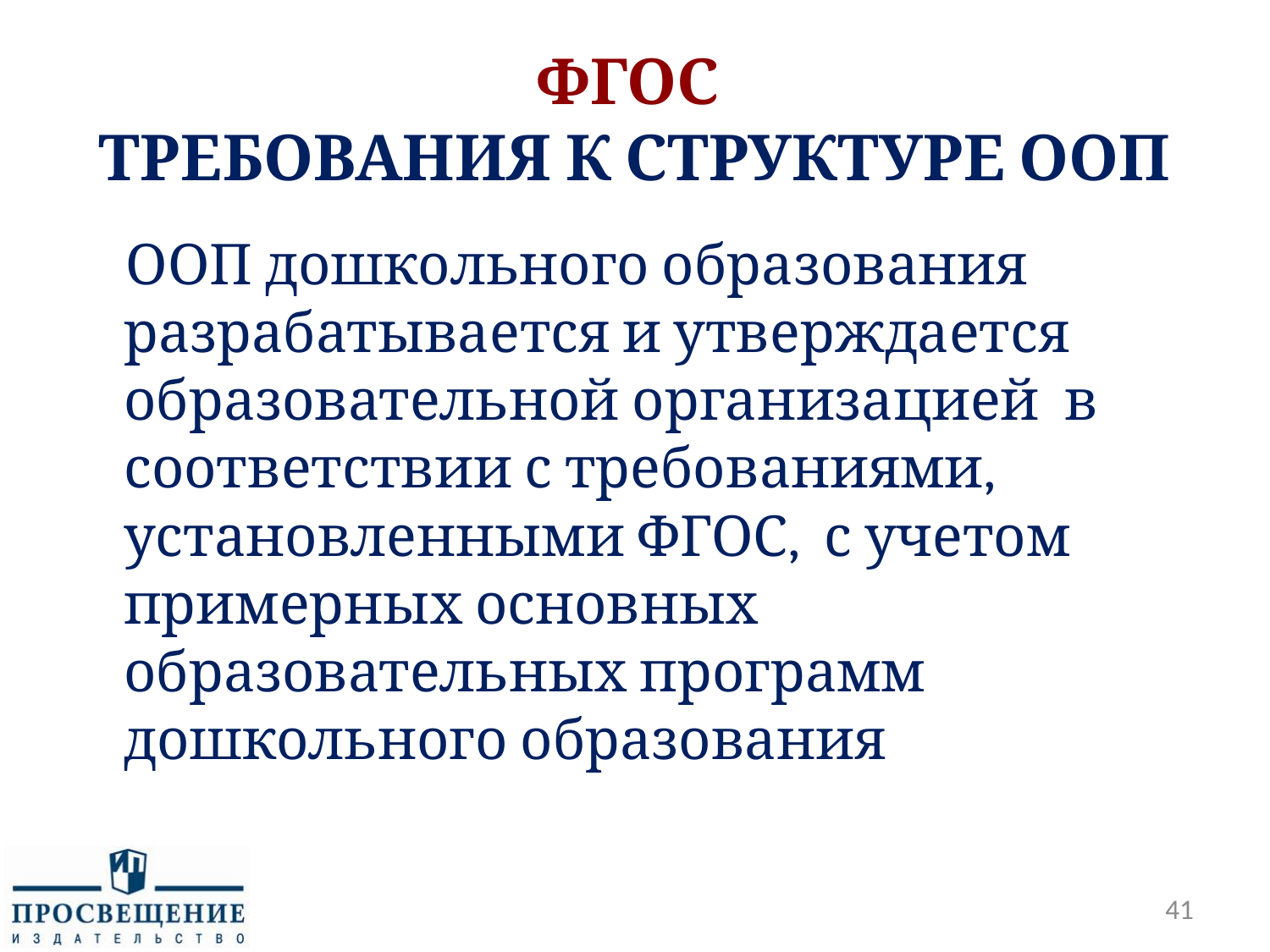

# ФГОС ТРЕБОВАНИЯ К СТРУКТУРЕ ООП
    ООП дошкольного образования разрабатывается и утверждается образовательной организацией  в соответствии с требованиями, установленными ФГОС,  с учетом примерных основных образовательных программ дошкольного образования
41